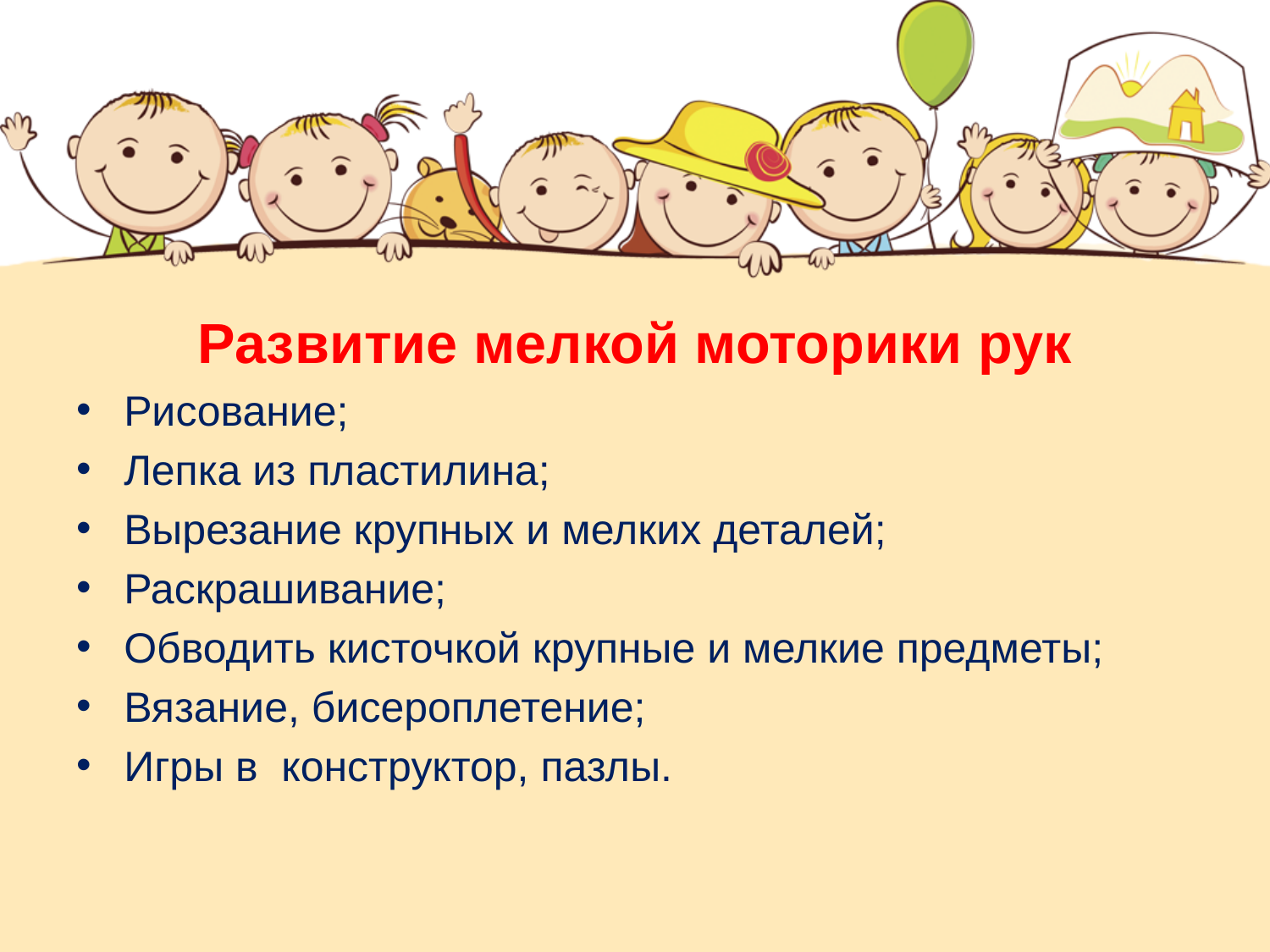

#

Развитие мелкой моторики рук
Рисование;
Лепка из пластилина;
Вырезание крупных и мелких деталей;
Раскрашивание;
Обводить кисточкой крупные и мелкие предметы;
Вязание, бисероплетение;
Игры в  конструктор, пазлы.